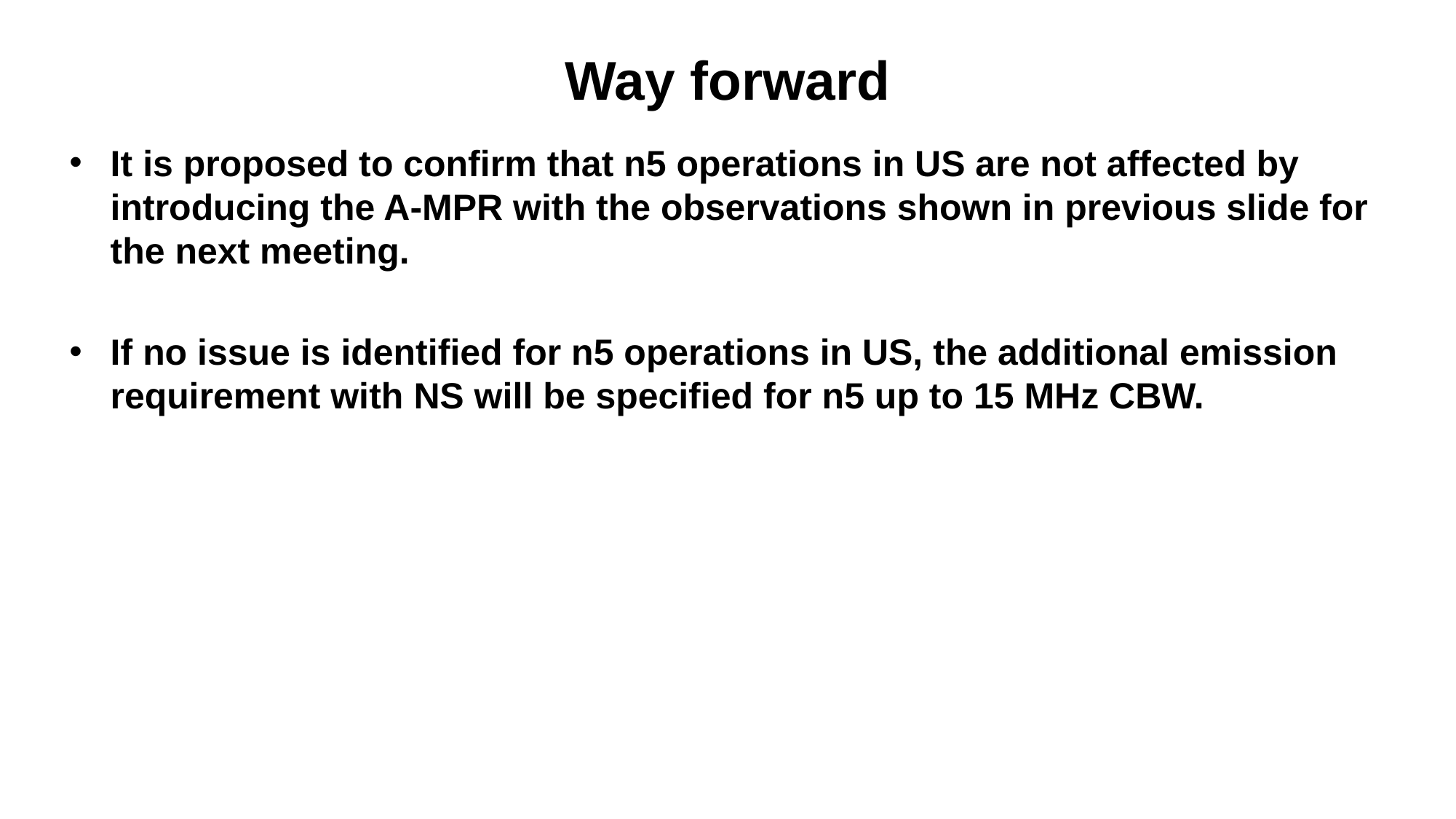

# Way forward
It is proposed to confirm that n5 operations in US are not affected by introducing the A-MPR with the observations shown in previous slide for the next meeting.

If no issue is identified for n5 operations in US, the additional emission requirement with NS will be specified for n5 up to 15 MHz CBW.